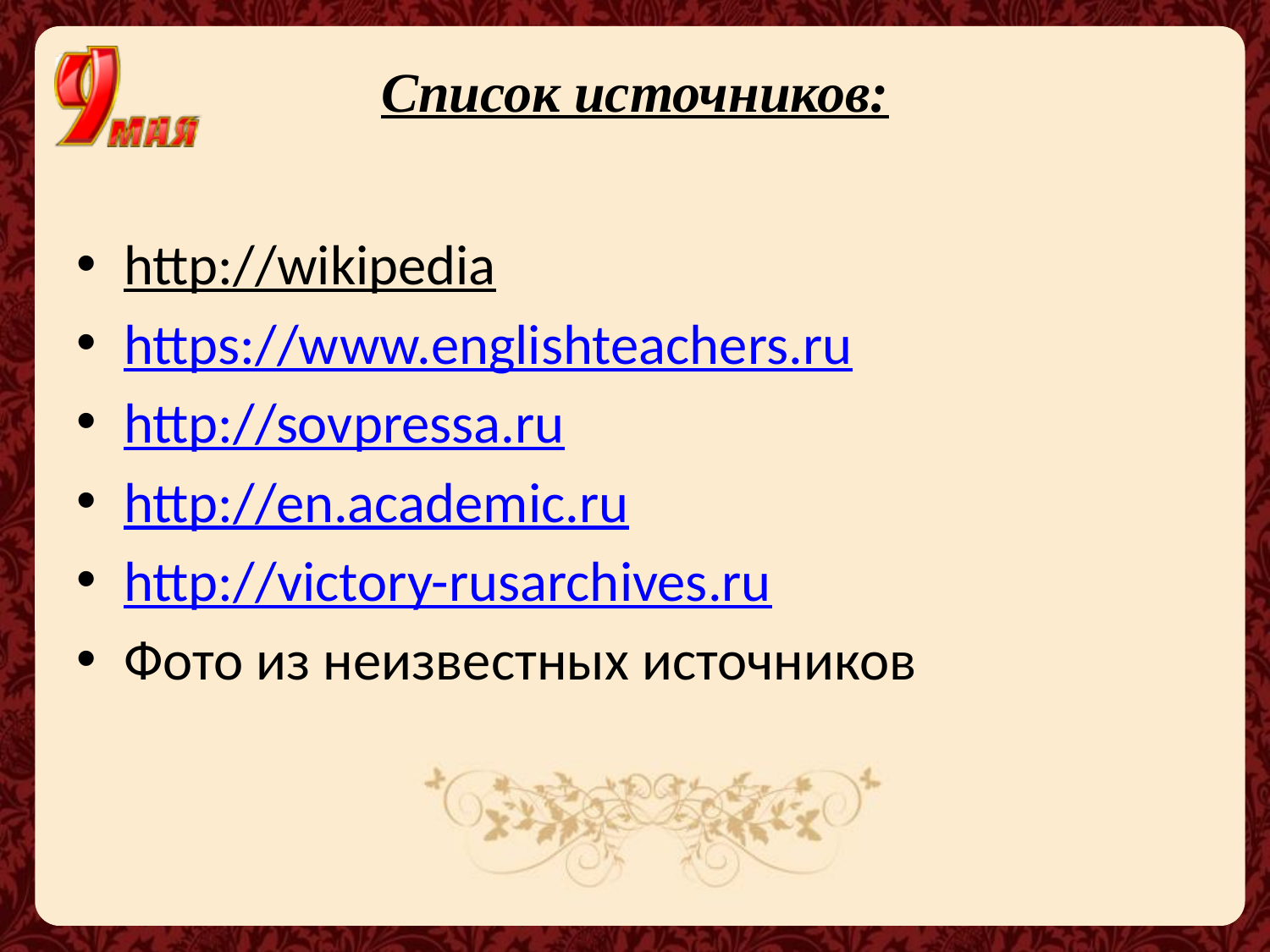

# Список источников:
http://wikipedia
https://www.englishteachers.ru
http://sovpressa.ru
http://en.academic.ru
http://victory-rusarchives.ru
Фото из неизвестных источников